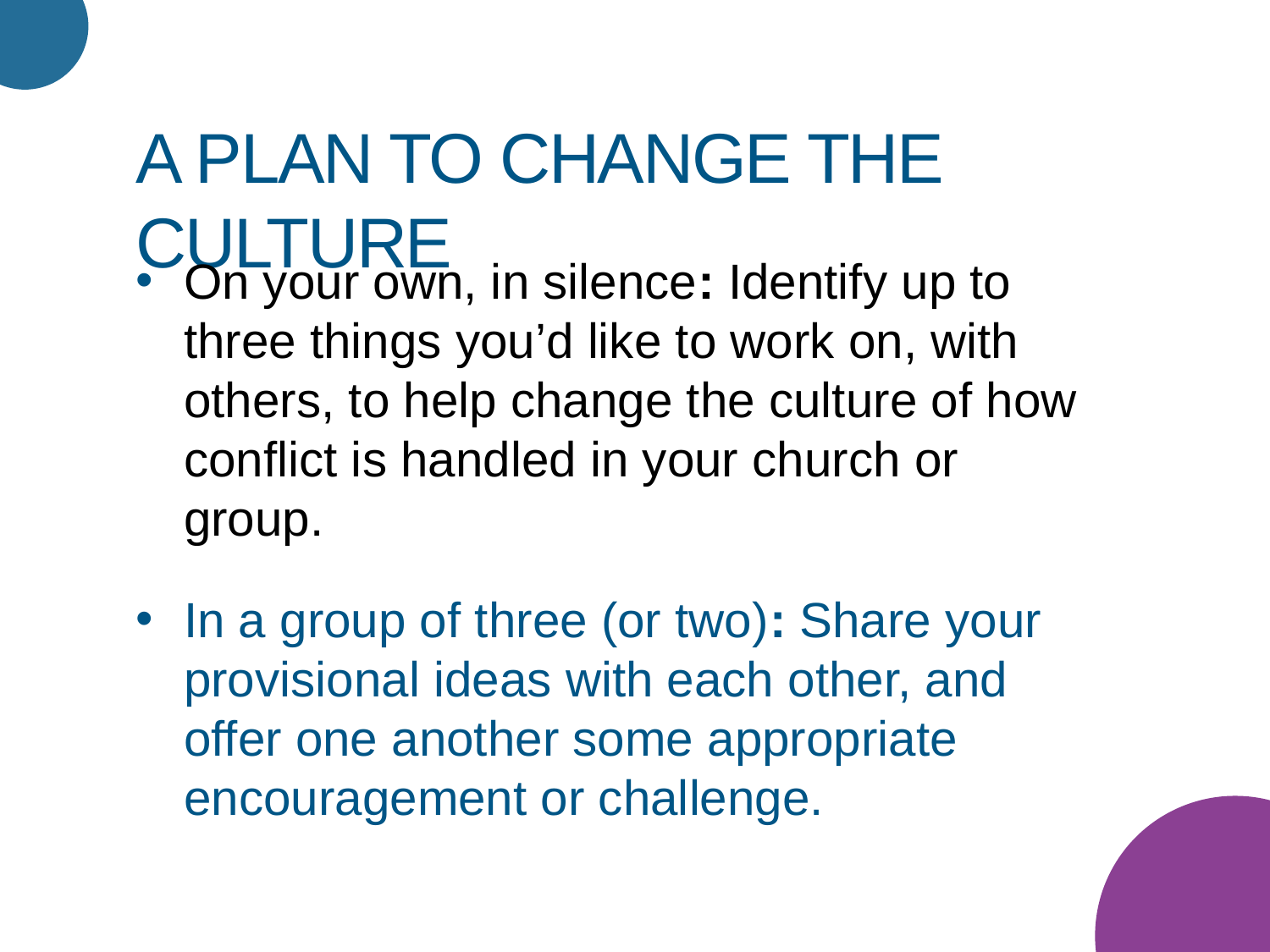

A plan to change the culture
On your own, in silence: Identify up to three things you’d like to work on, with others, to help change the culture of how conflict is handled in your church or group.
In a group of three (or two): Share your provisional ideas with each other, and offer one another some appropriate encouragement or challenge.